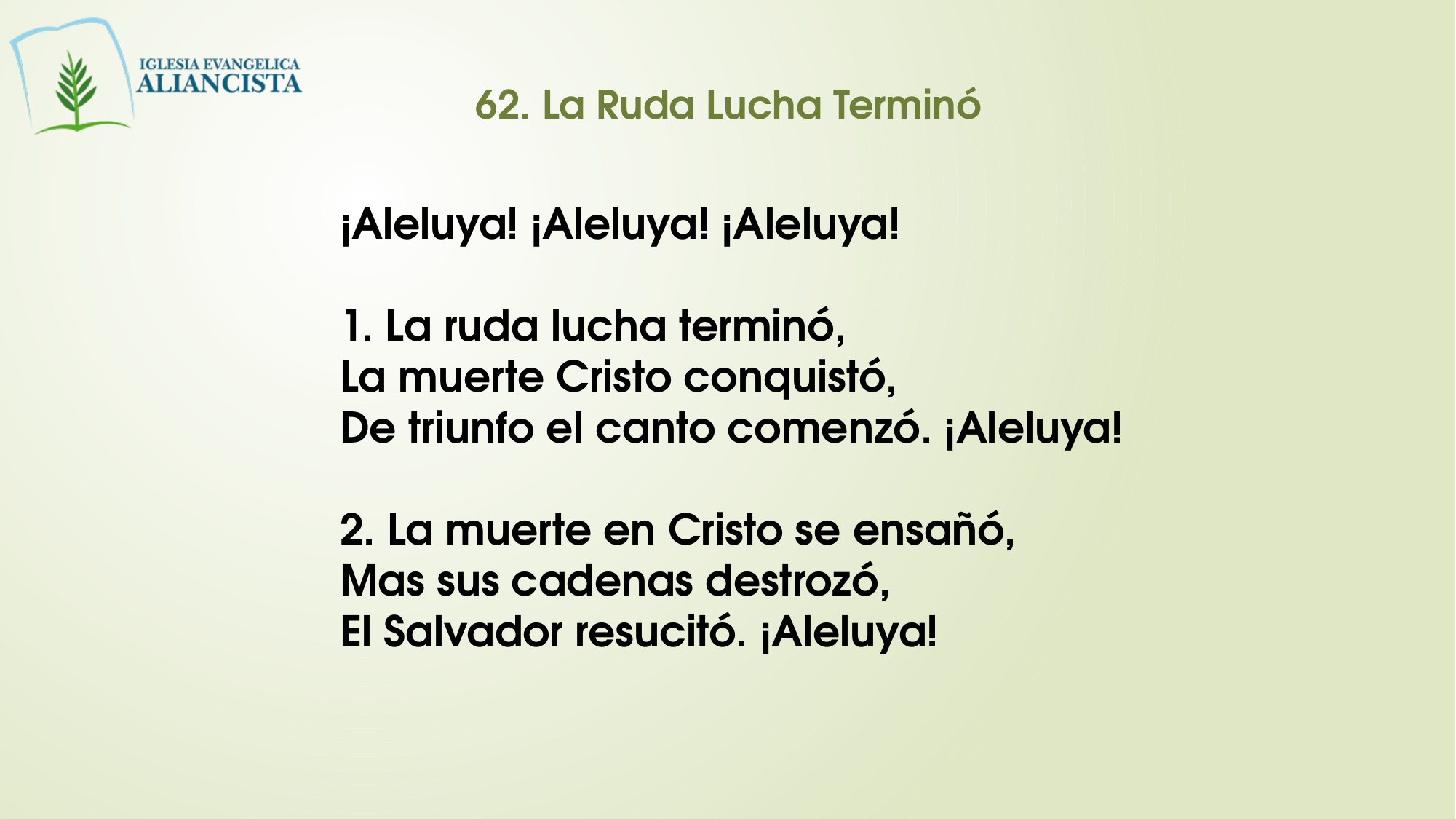

62. La Ruda Lucha Terminó
¡Aleluya! ¡Aleluya! ¡Aleluya!

1. La ruda lucha terminó,
La muerte Cristo conquistó,
De triunfo el canto comenzó. ¡Aleluya!

2. La muerte en Cristo se ensañó,
Mas sus cadenas destrozó,
El Salvador resucitó. ¡Aleluya!